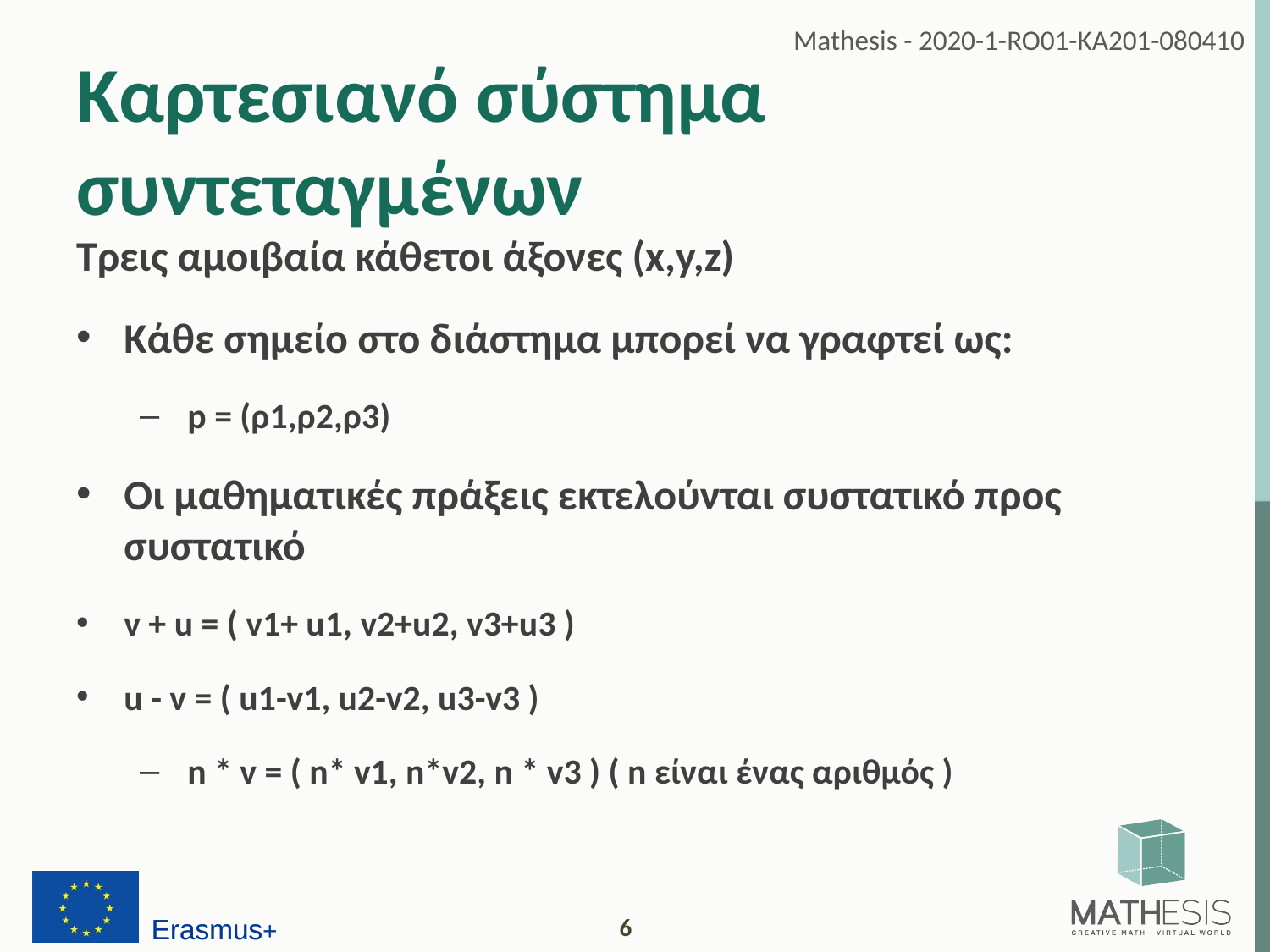

# Καρτεσιανό σύστημα συντεταγμένων

Τρεις αμοιβαία κάθετοι άξονες (x,y,z)
Κάθε σημείο στο διάστημα μπορεί να γραφτεί ως:
p = (ρ1,ρ2,ρ3)
Οι μαθηματικές πράξεις εκτελούνται συστατικό προς συστατικό
v + u = ( v1+ u1, v2+u2, v3+u3 )
u - v = ( u1-v1, u2-v2, u3-v3 )
n * v = ( n* v1, n*v2, n * v3 ) ( n είναι ένας αριθμός )